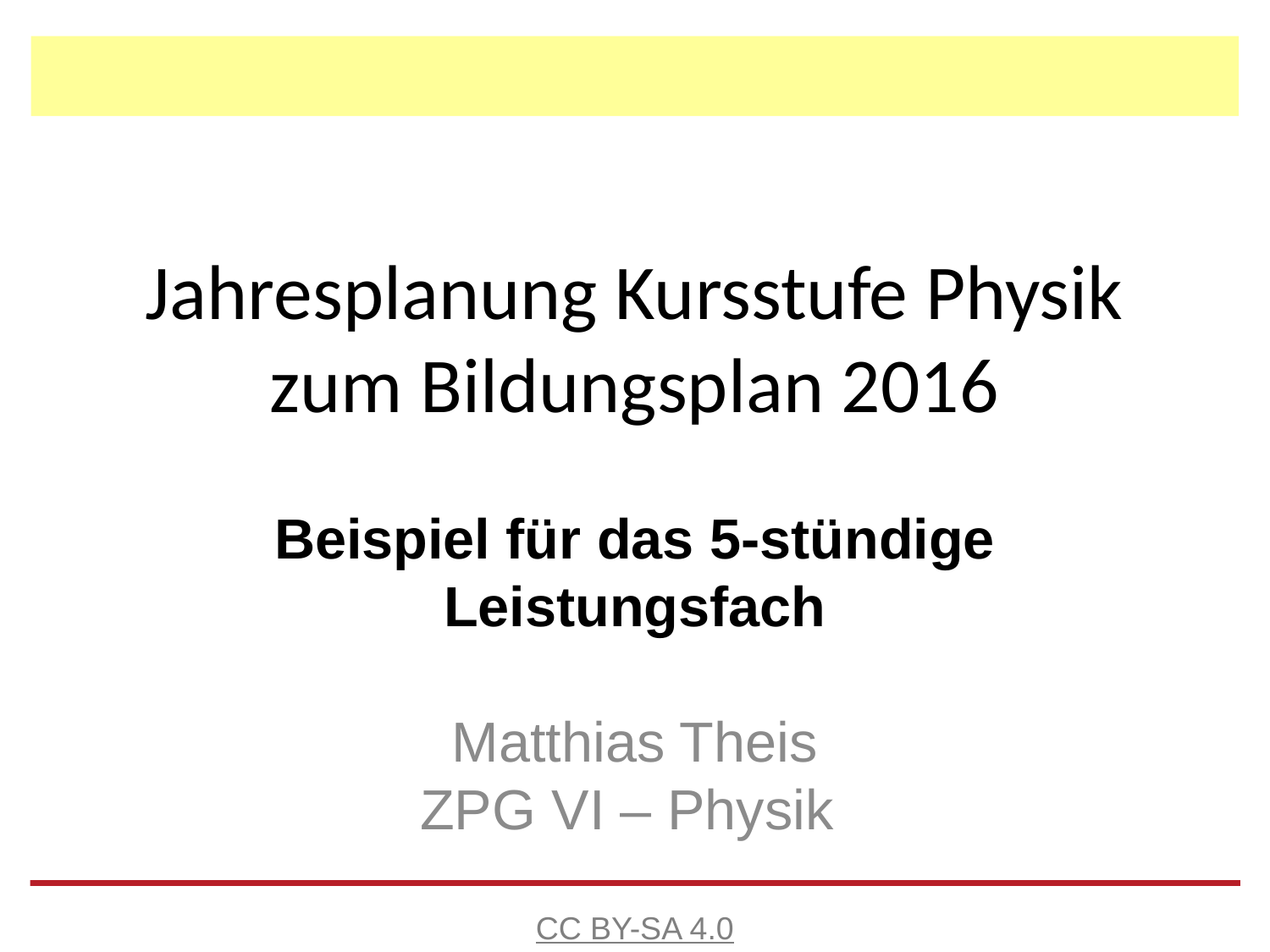

# Jahresplanung Kursstufe Physik zum Bildungsplan 2016
Beispiel für das 5-stündige Leistungsfach

Matthias Theis
ZPG VI – Physik

CC BY-SA 4.0